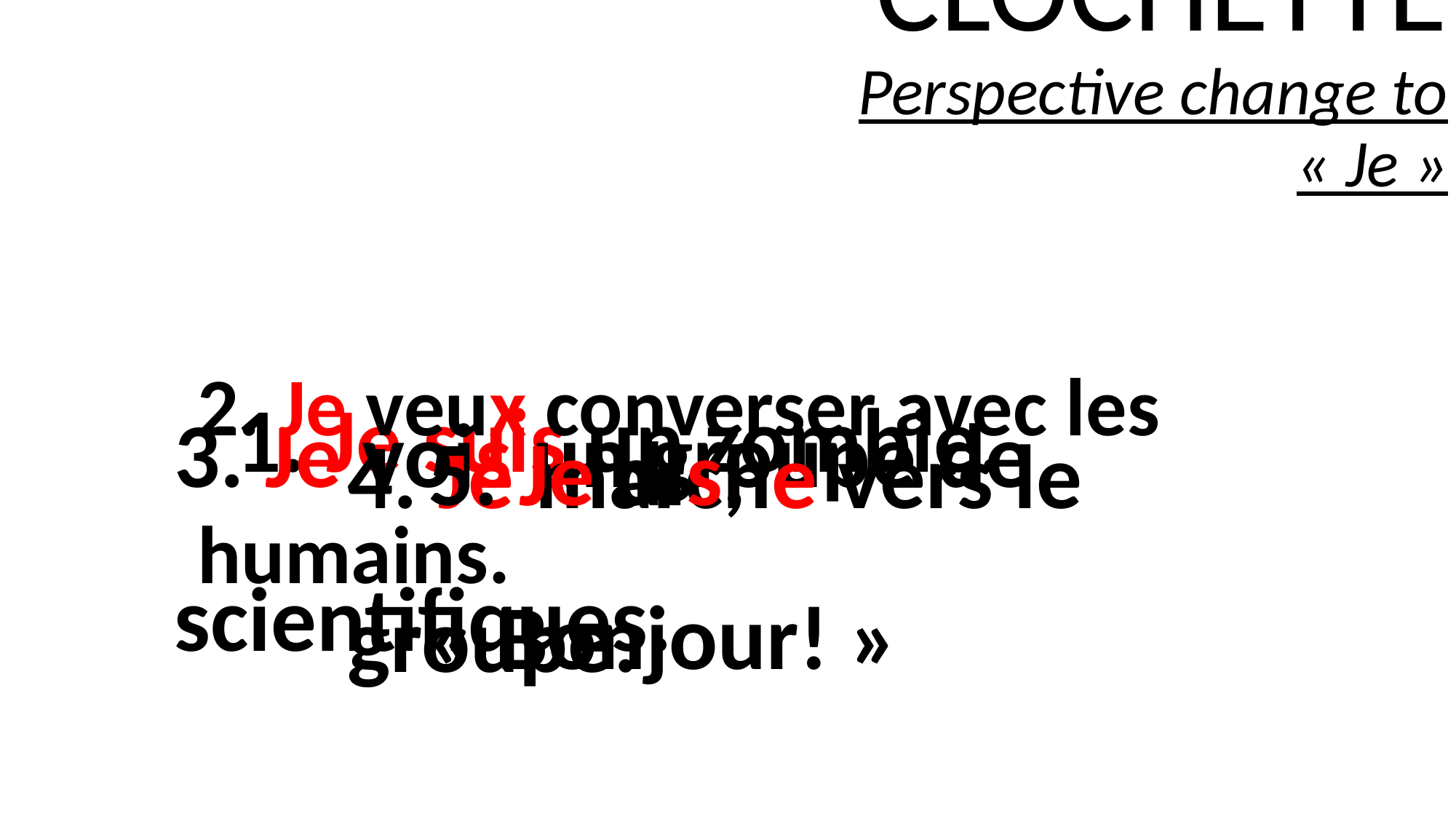

# CLOCHETTE Perspective change to « Je »
2. Je veux converser avec les humains.
1. Je suis un zombie.
3. Je vois un groupe de scientifiques.
5. Je dis, « Bonjour! »
4. Je marche vers le groupe.